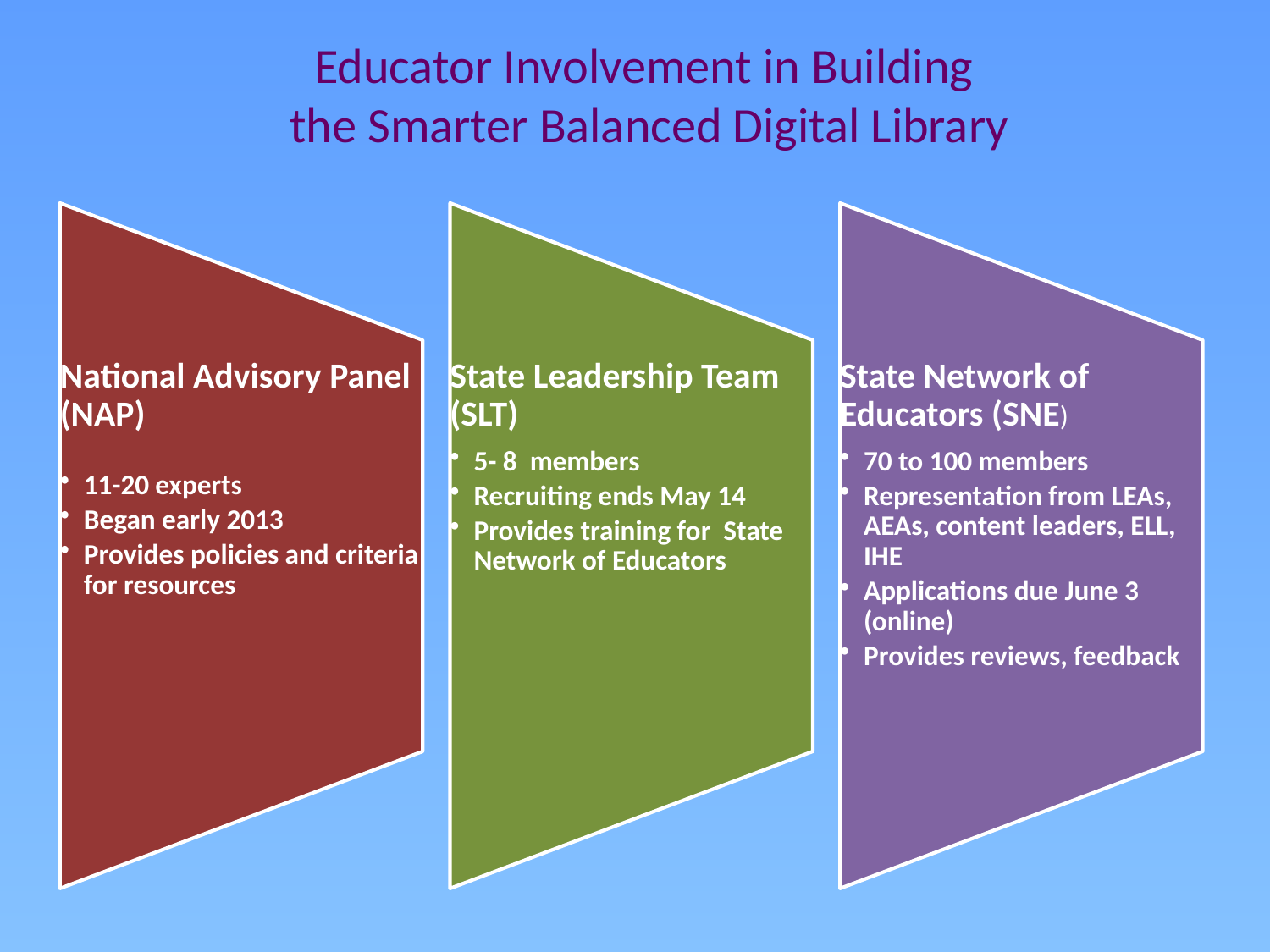

# Educator Involvement in Building the Smarter Balanced Digital Library
National Advisory Panel (NAP)

11-20 experts
Began early 2013
Provides policies and criteria for resources
State Leadership Team (SLT)
5- 8  members
Recruiting ends May 14
Provides training for  State Network of Educators
State Network of Educators (SNE)
70 to 100 members
Representation from LEAs, AEAs, content leaders, ELL, IHE
Applications due June 3 (online)
Provides reviews, feedback